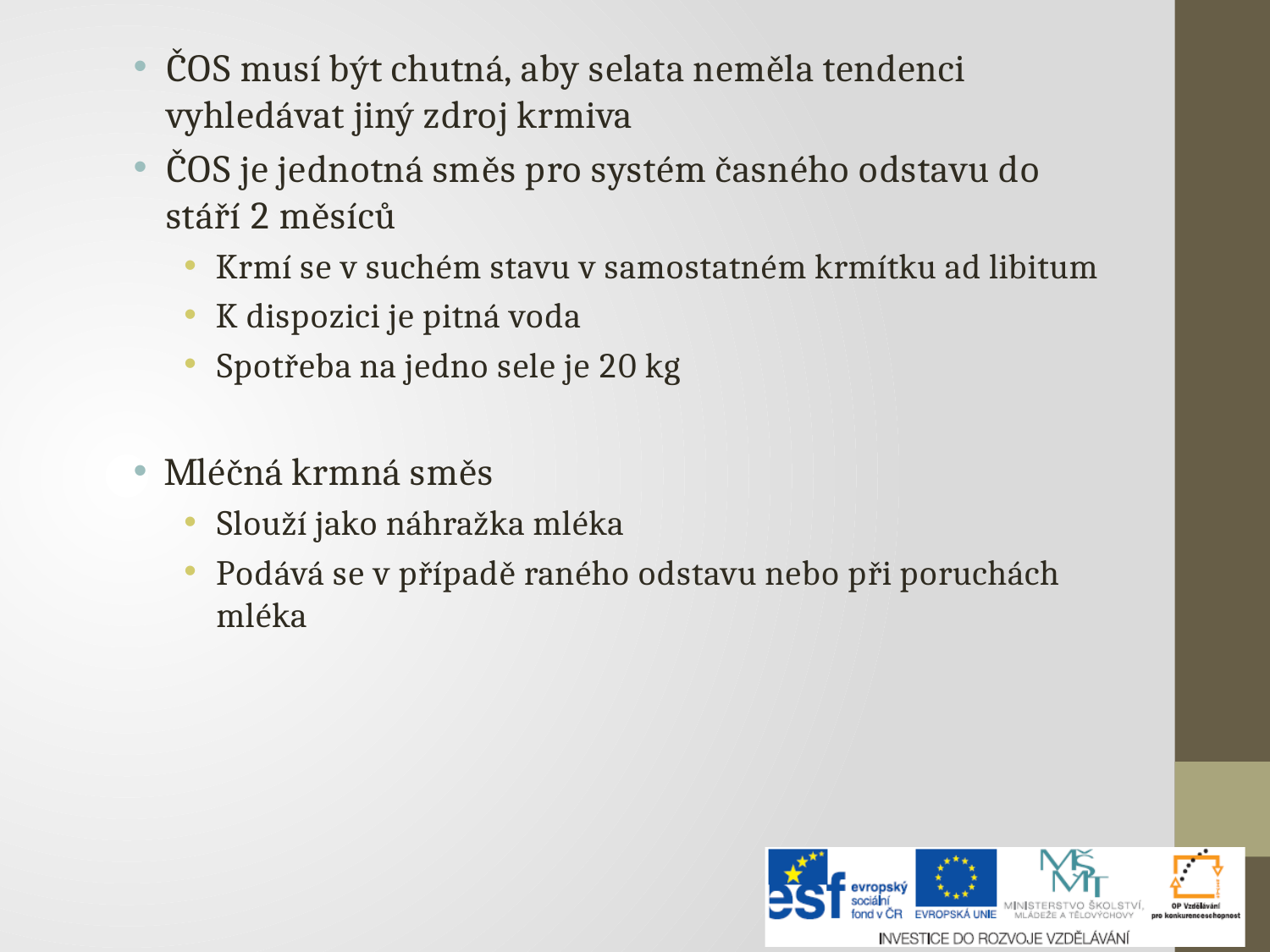

ČOS musí být chutná, aby selata neměla tendenci vyhledávat jiný zdroj krmiva
ČOS je jednotná směs pro systém časného odstavu do stáří 2 měsíců
Krmí se v suchém stavu v samostatném krmítku ad libitum
K dispozici je pitná voda
Spotřeba na jedno sele je 20 kg

Mléčná krmná směs
Slouží jako náhražka mléka
Podává se v případě raného odstavu nebo při poruchách mléka